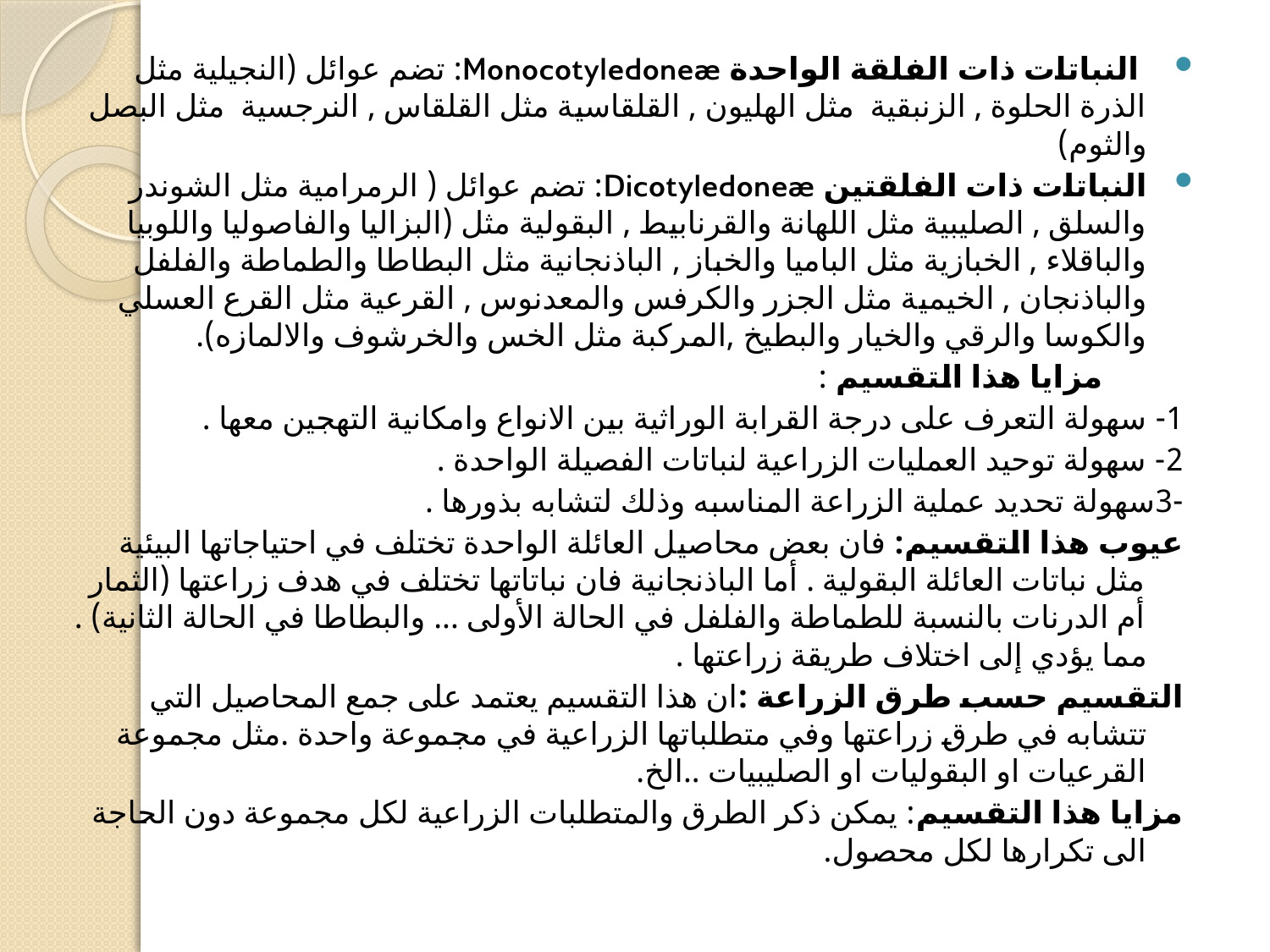

#
 النباتات ذات الفلقة الواحدة Monocotyledoneae: تضم عوائل (النجيلية مثل الذرة الحلوة , الزنبقية  مثل الهليون , القلقاسية مثل القلقاس , النرجسية  مثل البصل والثوم)
النباتات ذات الفلقتين Dicotyledoneae: تضم عوائل ( الرمرامية مثل الشوندر والسلق , الصليبية مثل اللهانة والقرنابيط , البقولية مثل (البزاليا والفاصوليا واللوبيا والباقلاء , الخبازية مثل الباميا والخباز , الباذنجانية مثل البطاطا والطماطة والفلفل والباذنجان , الخيمية مثل الجزر والكرفس والمعدنوس , القرعية مثل القرع العسلي والكوسا والرقي والخيار والبطيخ ,المركبة مثل الخس والخرشوف والالمازه).
          مزايا هذا التقسيم :
1- سهولة التعرف على درجة القرابة الوراثية بين الانواع وامكانية التهجين معها .
2- سهولة توحيد العمليات الزراعية لنباتات الفصيلة الواحدة .
-3سهولة تحديد عملية الزراعة المناسبه وذلك لتشابه بذورها .
عيوب هذا التقسيم: فان بعض محاصيل العائلة الواحدة تختلف في احتياجاتها البيئية مثل نباتات العائلة البقولية . أما الباذنجانية فان نباتاتها تختلف في هدف زراعتها (الثمار أم الدرنات بالنسبة للطماطة والفلفل في الحالة الأولى ... والبطاطا في الحالة الثانية) . مما يؤدي إلى اختلاف طريقة زراعتها .
التقسيم حسب طرق الزراعة :ان هذا التقسيم يعتمد على جمع المحاصيل التي تتشابه في طرق زراعتها وفي متطلباتها الزراعية في مجموعة واحدة .مثل مجموعة القرعيات او البقوليات او الصليبيات ..الخ.
مزايا هذا التقسيم: يمكن ذكر الطرق والمتطلبات الزراعية لكل مجموعة دون الحاجة الى تكرارها لكل محصول.